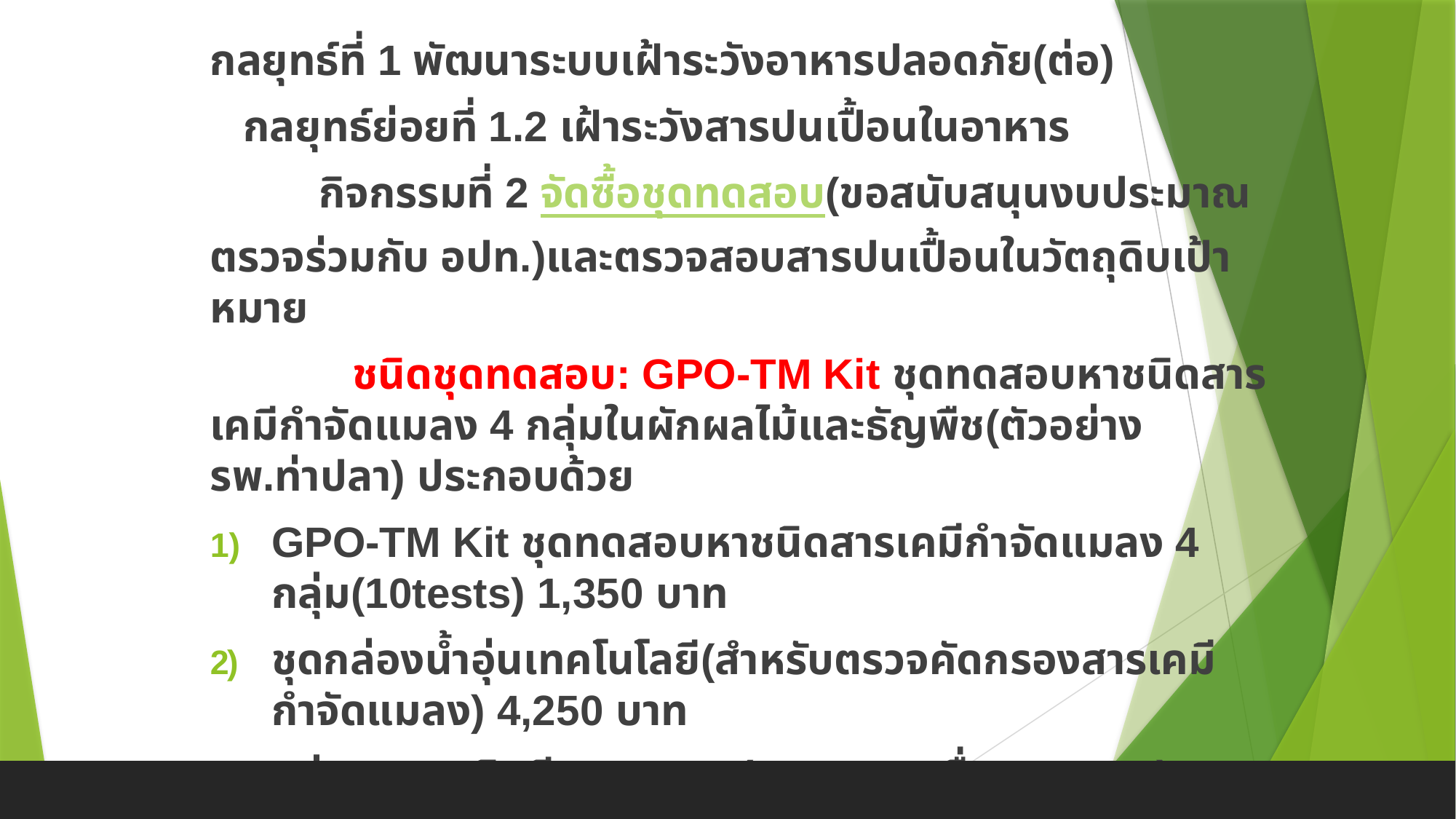

กลยุทธ์ที่ 1 พัฒนาระบบเฝ้าระวังอาหารปลอดภัย(ต่อ)
   กลยุทธ์ย่อยที่ 1.2 เฝ้าระวังสารปนเปื้อนในอาหาร
	กิจกรรมที่ 2 จัดซื้อชุดทดสอบ(ขอสนับสนุนงบประมาณ ตรวจร่วมกับ อปท.)และตรวจสอบสารปนเปื้อนในวัตถุดิบเป้าหมาย
	   ชนิดชุดทดสอบ: GPO-TM Kit ชุดทดสอบหาชนิดสารเคมีกำจัดแมลง 4 กลุ่มในผักผลไม้และธัญพืช(ตัวอย่าง รพ.ท่าปลา) ประกอบด้วย
GPO-TM Kit ชุดทดสอบหาชนิดสารเคมีกำจัดแมลง 4 กลุ่ม(10tests) 1,350 บาท
ชุดกล่องน้ำอุ่นเทคโนโลยี(สำหรับตรวจคัดกรองสารเคมีกำจัดแมลง) 4,250 บาท
กล่องพลาสติกมีหลอด UV (ความยาวคลื่น 254 มม.) 1,350 บาท
กล่องอุปกรณ์ชุดทดสอบ GPO-TM Kit 620 บาท
	ชุดทดสอบอื่นๆ สนับสนุนโดย สสจ.(ประมาณเดือนก.พ.)